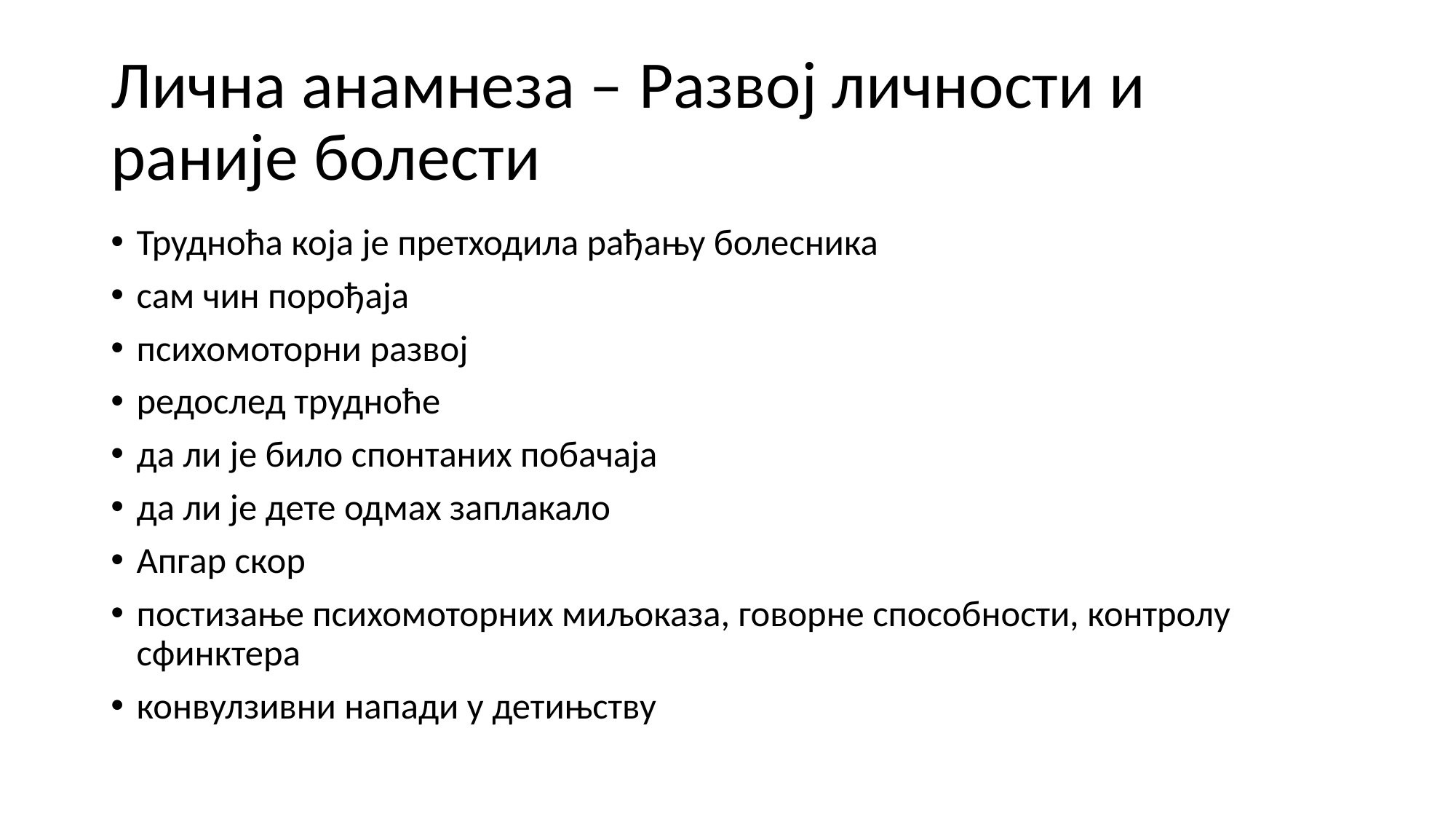

# Лична анамнеза – Развој личности и раније болести
Трудноћа која је претходила рађању болесника
сам чин порођаја
психомоторни развој
редослед трудноће
да ли је било спонтаних побачаја
да ли је дете одмах заплакало
Апгар скор
постизање психомоторних миљоказа, говорне способности, контролу сфинктера
конвулзивни напади у детињству